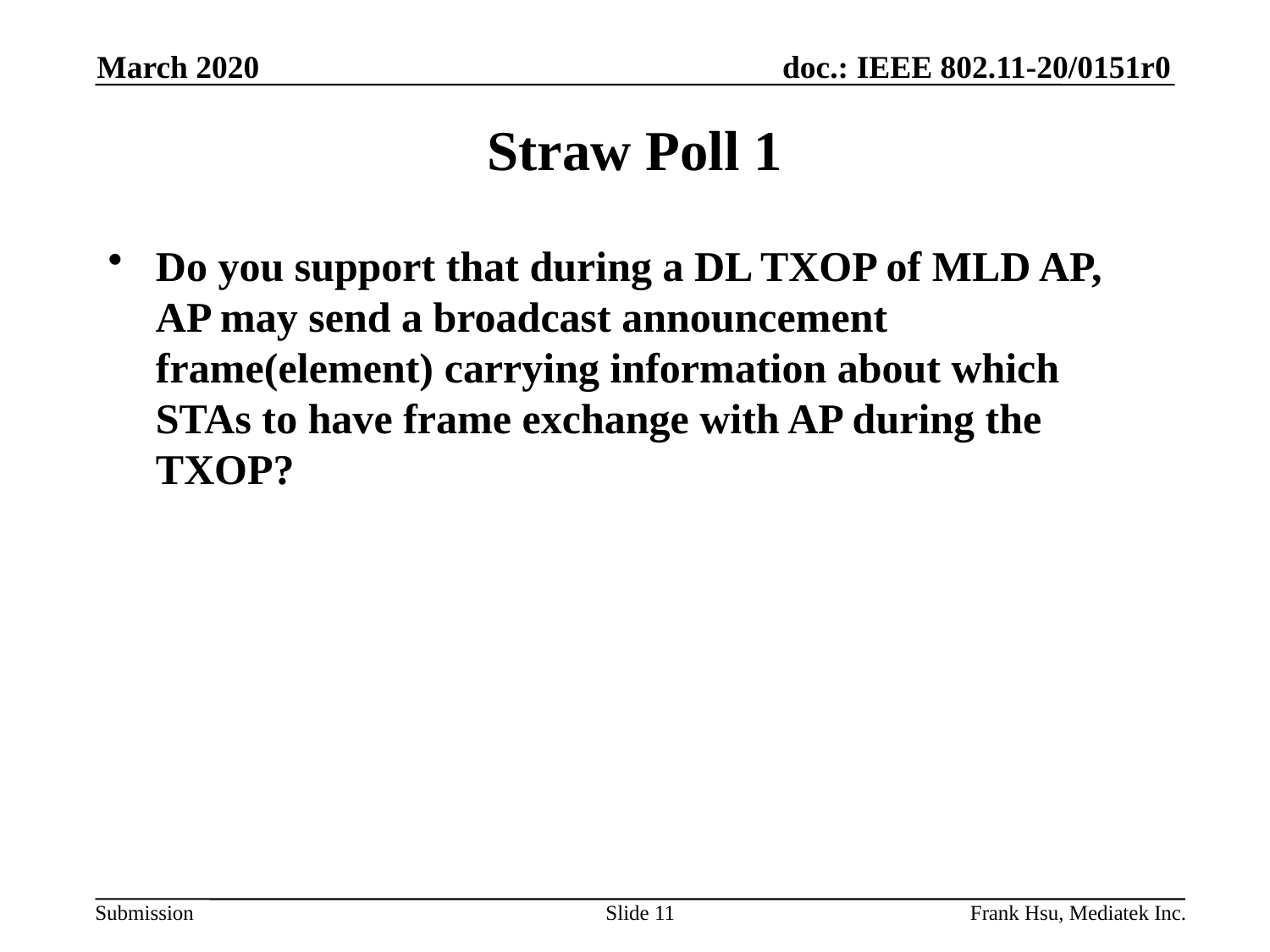

March 2020
# Straw Poll 1
Do you support that during a DL TXOP of MLD AP, AP may send a broadcast announcement frame(element) carrying information about which STAs to have frame exchange with AP during the TXOP?
Slide 11
Frank Hsu, Mediatek Inc.